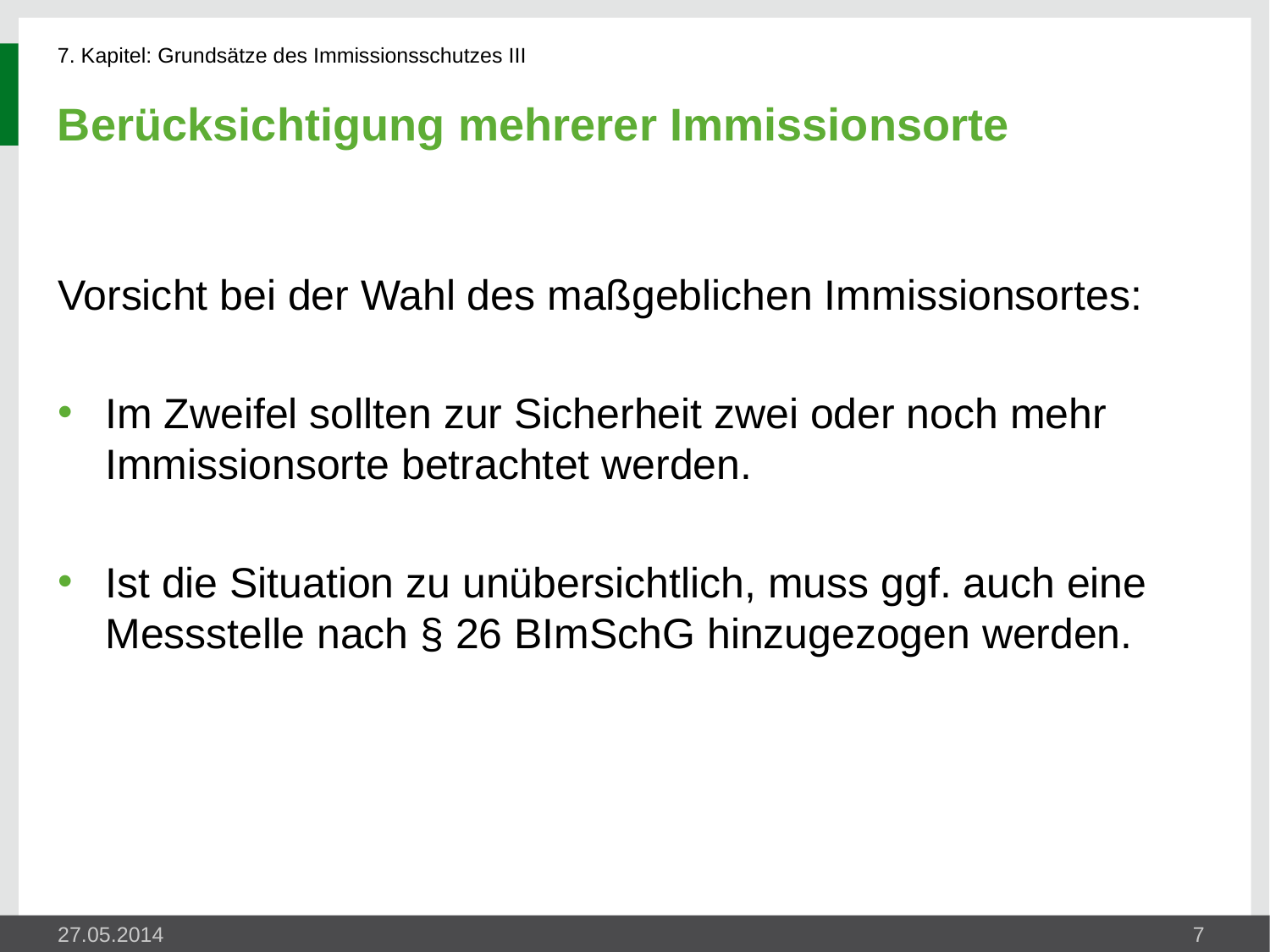

# Berücksichtigung mehrerer Immissionsorte

Vorsicht bei der Wahl des maßgeblichen Immissionsortes:

Im Zweifel sollten zur Sicherheit zwei oder noch mehr Immissionsorte betrachtet werden.

Ist die Situation zu unübersichtlich, muss ggf. auch eine Messstelle nach § 26 BImSchG hinzugezogen werden.

27.05.2014
7